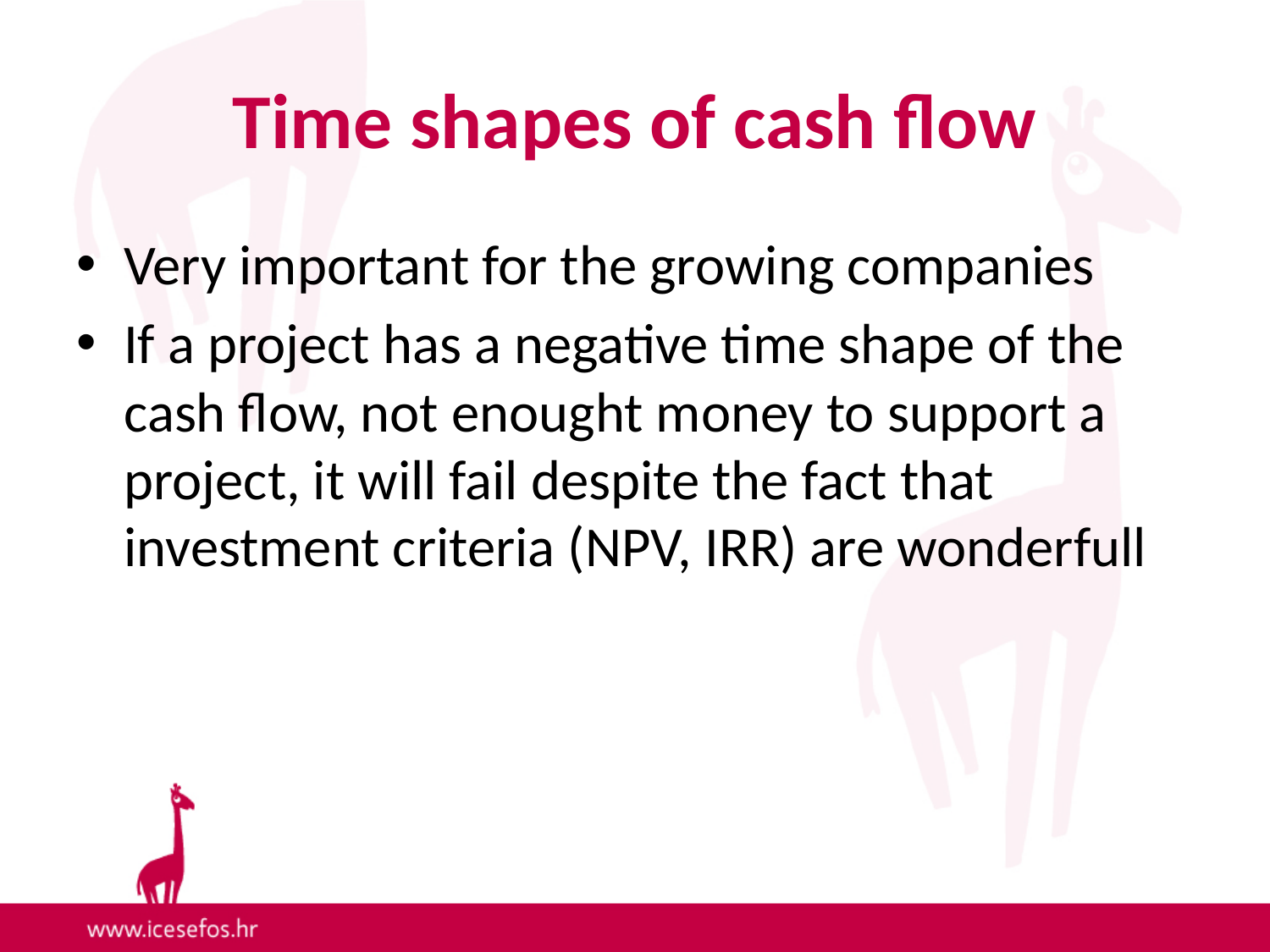

# Time shapes of cash flow
Very important for the growing companies
If a project has a negative time shape of the cash flow, not enought money to support a project, it will fail despite the fact that investment criteria (NPV, IRR) are wonderfull